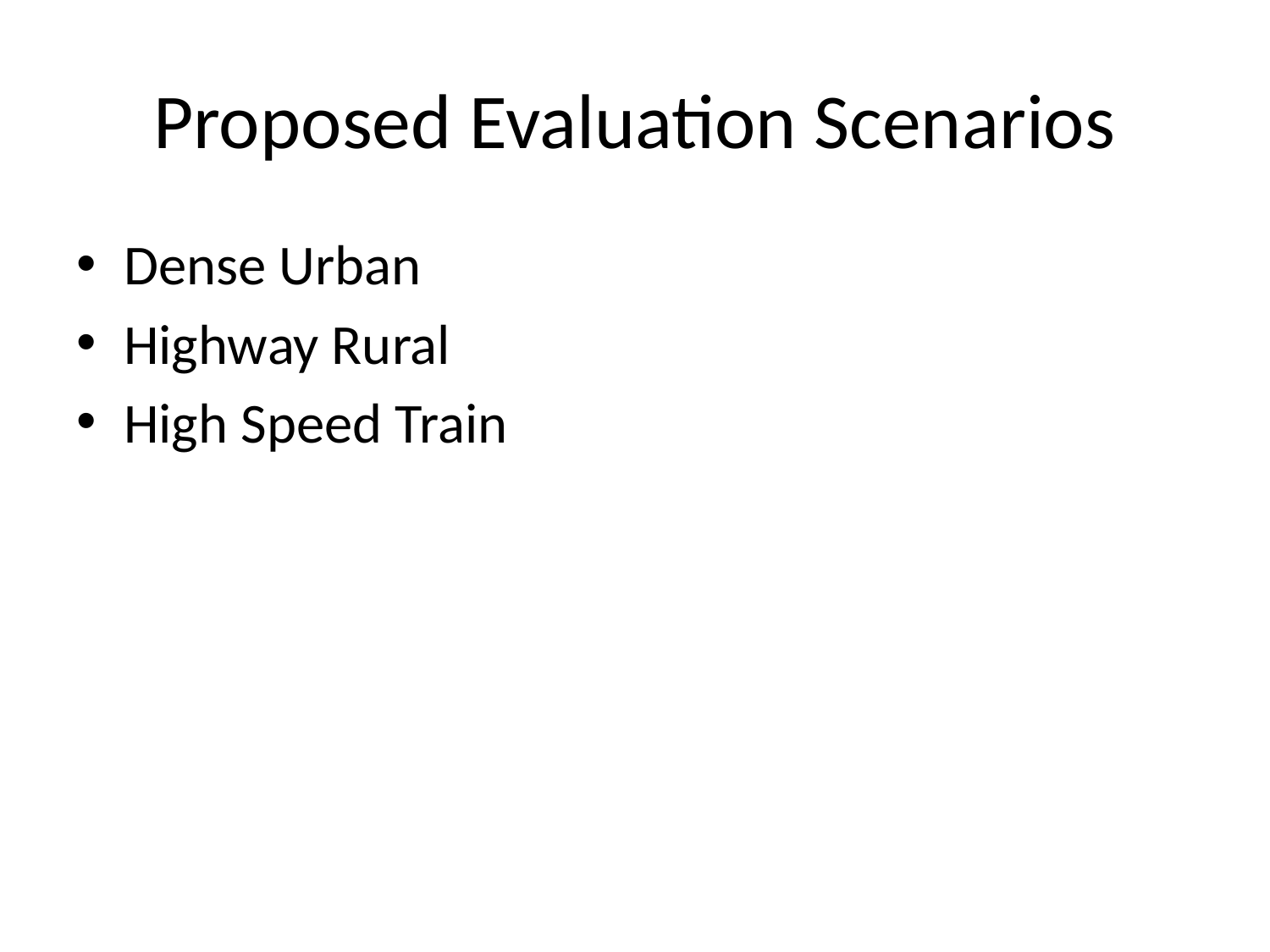

# Proposed Evaluation Scenarios
Dense Urban
Highway Rural
High Speed Train